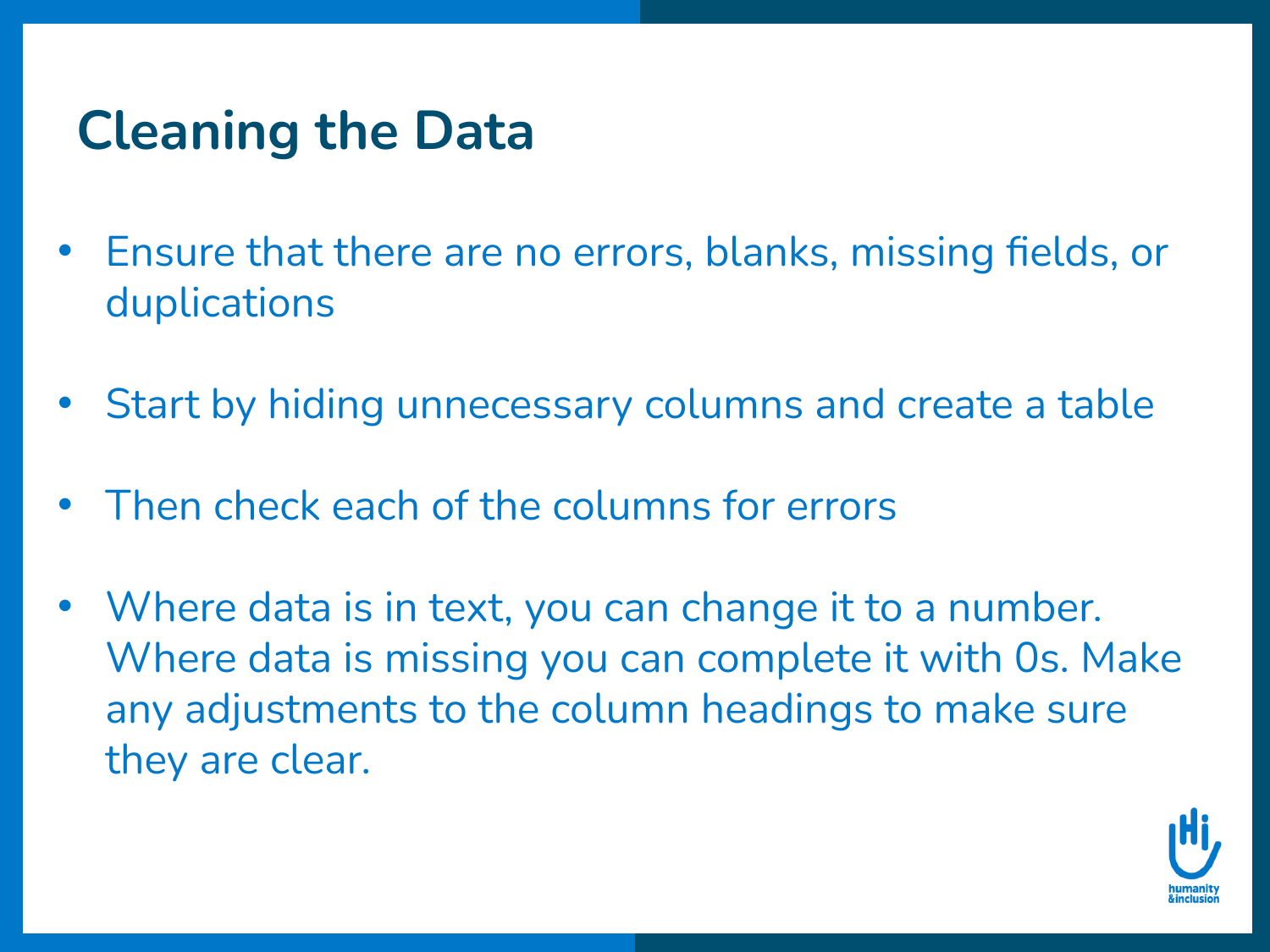

# Cleaning the Data
Ensure that there are no errors, blanks, missing fields, or duplications

Start by hiding unnecessary columns and create a table

Then check each of the columns for errors

Where data is in text, you can change it to a number. Where data is missing you can complete it with 0s. Make any adjustments to the column headings to make sure they are clear.